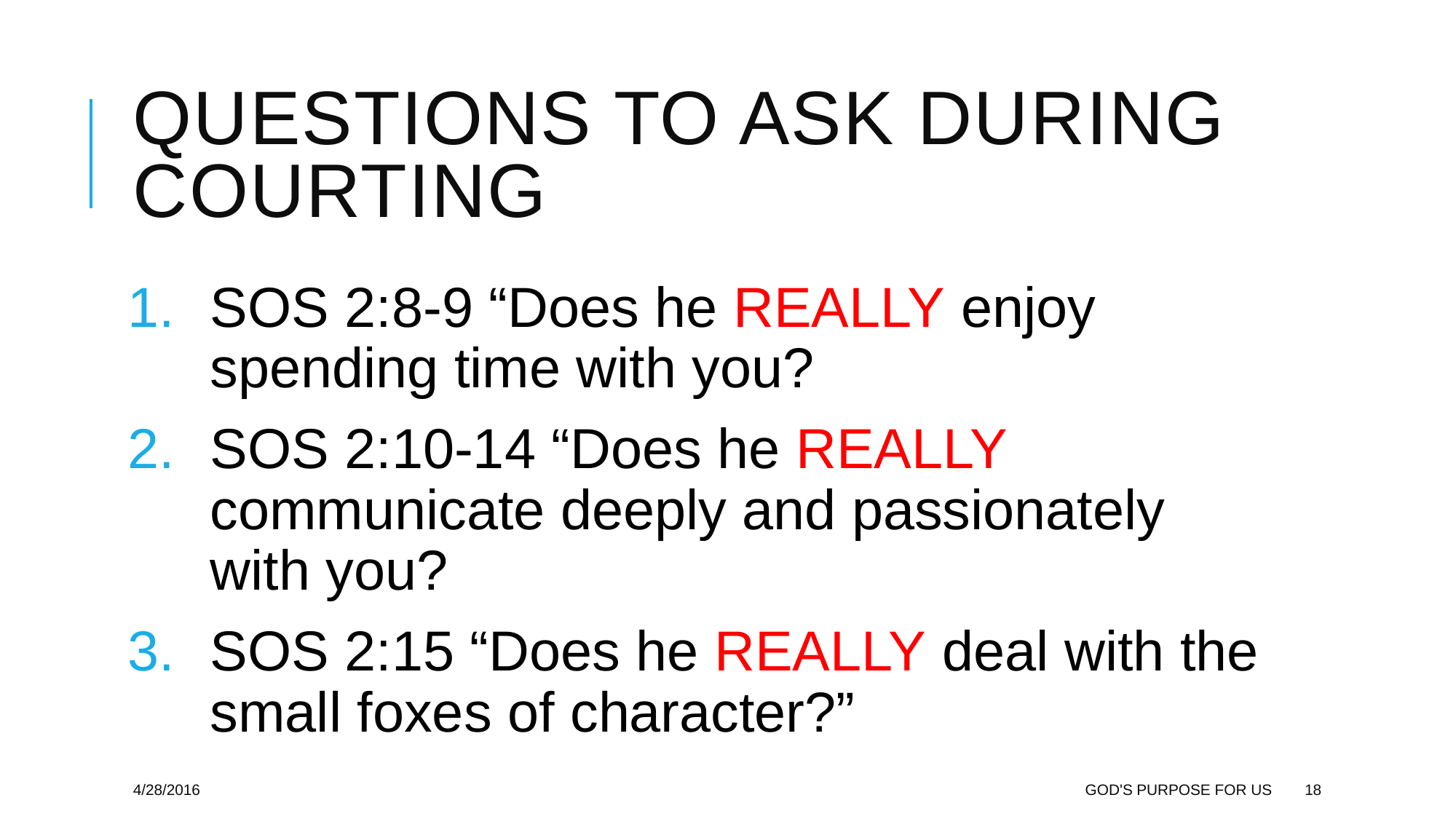

# Questions to ask during courting
SOS 2:8-9 “Does he REALLY enjoy spending time with you?
SOS 2:10-14 “Does he REALLY communicate deeply and passionately with you?
SOS 2:15 “Does he REALLY deal with the small foxes of character?”

4/28/2016
God's Purpose for US
18